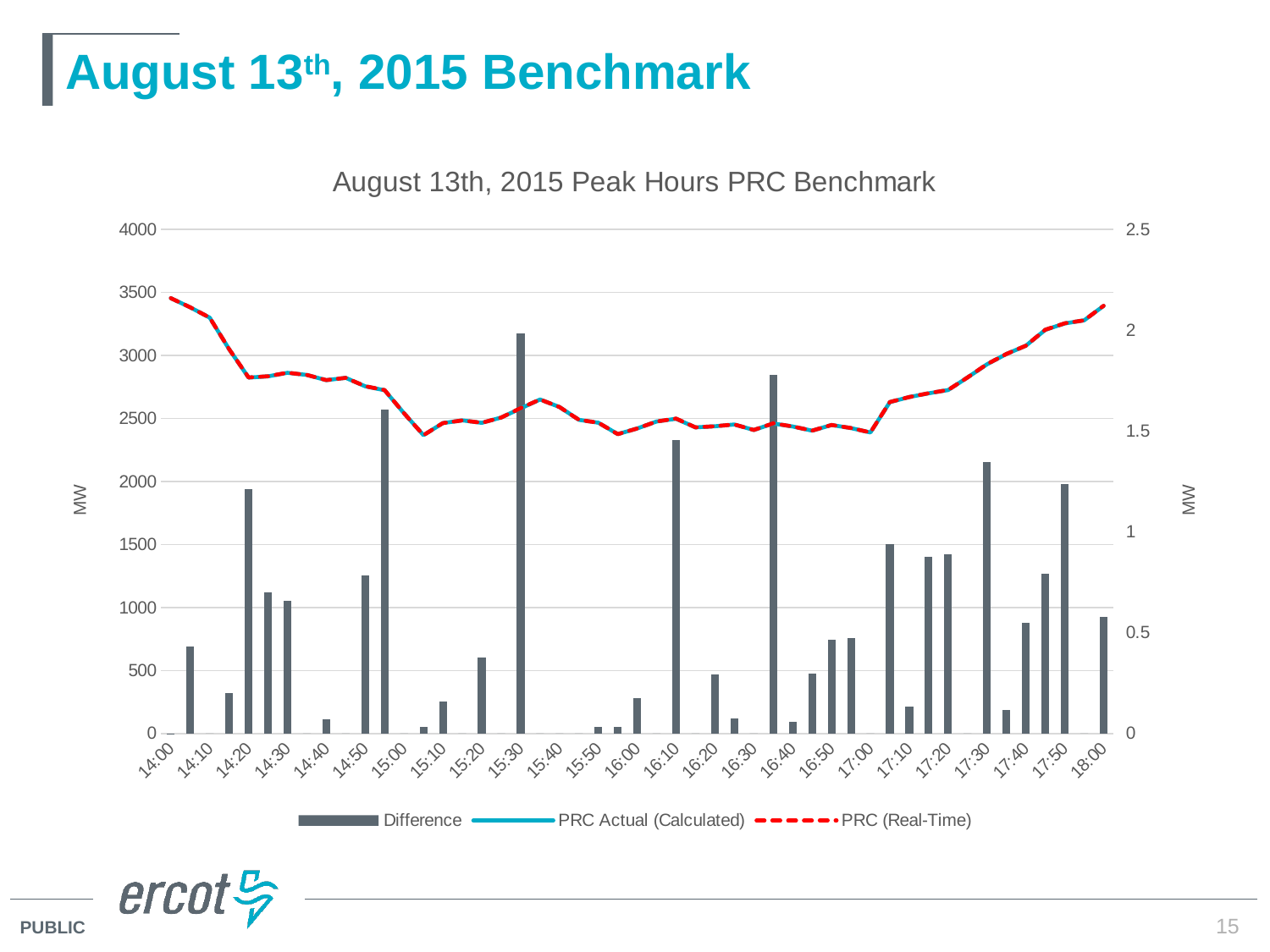

# August 13th, 2015 Benchmark

### Chart: August 13th, 2015 Peak Hours PRC Benchmark

| Category | Difference | PRC Actual (Calculated) | PRC (Real-Time) |
|---|---|---|---|
| 14:00 | 0.0010776519775390625 | 3454.038909882307 | 3454.0399875342846 |
| 14:05 | 0.4300093650817871 | 3381.1588244736195 | 3381.5888338387012 |
| 14:10 | 0.0 | 3299.942060932517 | 3299.942060932517 |
| 14:15 | 0.2010650634765625 | 3049.341206714511 | 3049.5422717779875 |
| 14:20 | 1.212385356426239 | 2823.9526361376047 | 2825.165021494031 |
| 14:25 | 0.7000179290771484 | 2834.0643173754215 | 2834.7643353044987 |
| 14:30 | 0.6559982299804688 | 2862.409028019756 | 2863.0650262497365 |
| 14:35 | 0.0 | 2845.2298303991556 | 2845.2298303991556 |
| 14:40 | 0.0697447657585144 | 2804.0684106349945 | 2804.138155400753 |
| 14:45 | 0.0 | 2822.2254495173693 | 2822.2254495173693 |
| 14:50 | 0.7842121124267578 | 2754.986508861184 | 2755.770720973611 |
| 14:55 | 1.604928970336914 | 2723.7113171368837 | 2725.3162461072206 |
| 15:00 | 0.0 | 2541.0209215581417 | 2541.0209215581417 |
| 15:05 | 0.033654168248176575 | 2367.279850035906 | 2367.313504204154 |
| 15:10 | 0.15868611633777618 | 2463.273511260748 | 2463.4321973770857 |
| 15:15 | 0.0 | 2484.5578084290028 | 2484.5578084290028 |
| 15:20 | 0.3773856610059738 | 2465.227841734886 | 2465.605227395892 |
| 15:25 | 0.0 | 2507.2367702424526 | 2507.2367702424526 |
| 15:30 | 1.9832990169525146 | 2579.9209014624357 | 2581.9042004793882 |
| 15:35 | 0.0 | 2650.5012936741114 | 2650.5012936741114 |
| 15:40 | 0.0 | 2590.672105744481 | 2590.672105744481 |
| 15:45 | 0.0 | 2489.220932558179 | 2489.220932558179 |
| 15:50 | 0.03375506401062012 | 2465.9759915322065 | 2466.009746596217 |
| 15:55 | 0.03468143939971924 | 2375.5227356711403 | 2375.55741711054 |
| 16:00 | 0.17442624270915985 | 2420.336386010051 | 2420.51081225276 |
| 16:05 | 0.0 | 2476.156362965703 | 2476.156362965703 |
| 16:10 | 1.4553391933441162 | 2497.600037187338 | 2499.055376380682 |
| 16:15 | 0.0 | 2429.0944595485926 | 2429.0944595485926 |
| 16:20 | 0.2919589579105377 | 2438.0561824440956 | 2438.348141402006 |
| 16:25 | 0.0742027759552002 | 2452.0807643309236 | 2452.1549671068788 |
| 16:30 | 0.0 | 2408.7649706229568 | 2408.7649706229568 |
| 16:35 | 1.7787074595689774 | 2459.7311989068985 | 2461.5099063664675 |
| 16:40 | 0.05903831124305725 | 2436.374718856998 | 2436.433757168241 |
| 16:45 | 0.2959994971752167 | 2403.0434909686446 | 2403.33949046582 |
| 16:50 | 0.46665430068969727 | 2447.8581262230873 | 2448.324780523777 |
| 16:55 | 0.47347259521484375 | 2423.6787631437182 | 2424.152235738933 |
| 17:00 | 0.0 | 2388.9068100750446 | 2388.9068100750446 |
| 17:05 | 0.940473198890686 | 2629.5231803804636 | 2630.4636535793543 |
| 17:10 | 0.13408493995666504 | 2669.78242225945 | 2669.9165071994066 |
| 17:15 | 0.8768494129180908 | 2699.4695854336023 | 2700.3464348465204 |
| 17:20 | 0.8902690410614014 | 2725.397228807211 | 2726.2874978482723 |
| 17:25 | 0.0 | 2825.184935407364 | 2825.184935407364 |
| 17:30 | 1.346435308456421 | 2929.7899089321727 | 2931.136344240629 |
| 17:35 | 0.11710929870605469 | 3011.5383589143166 | 3011.6554682130227 |
| 17:40 | 0.5500930547714233 | 3076.826548250043 | 3077.3766413048143 |
| 17:45 | 0.7937595844268799 | 3203.3352059886092 | 3204.128965573036 |
| 17:50 | 1.2356362342834473 | 3253.842545734369 | 3255.0781819686526 |
| 17:55 | 0.0 | 3278.580291913473 | 3278.580291913473 |
| 18:00 | 0.5775851905345917 | 3393.2902446702356 | 3393.86782986077 |
15